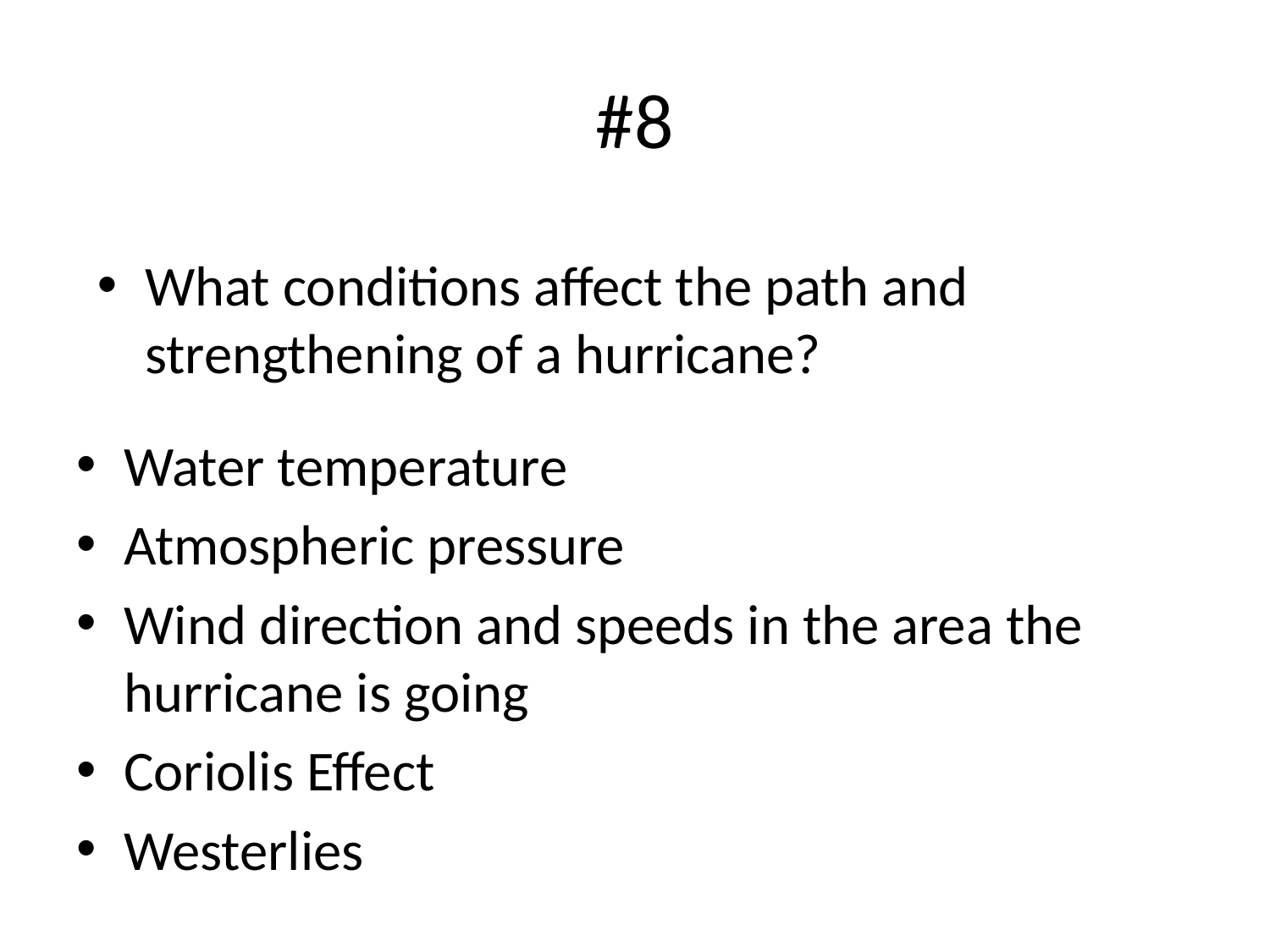

# #8
What conditions affect the path and strengthening of a hurricane?
Water temperature
Atmospheric pressure
Wind direction and speeds in the area the hurricane is going
Coriolis Effect
Westerlies